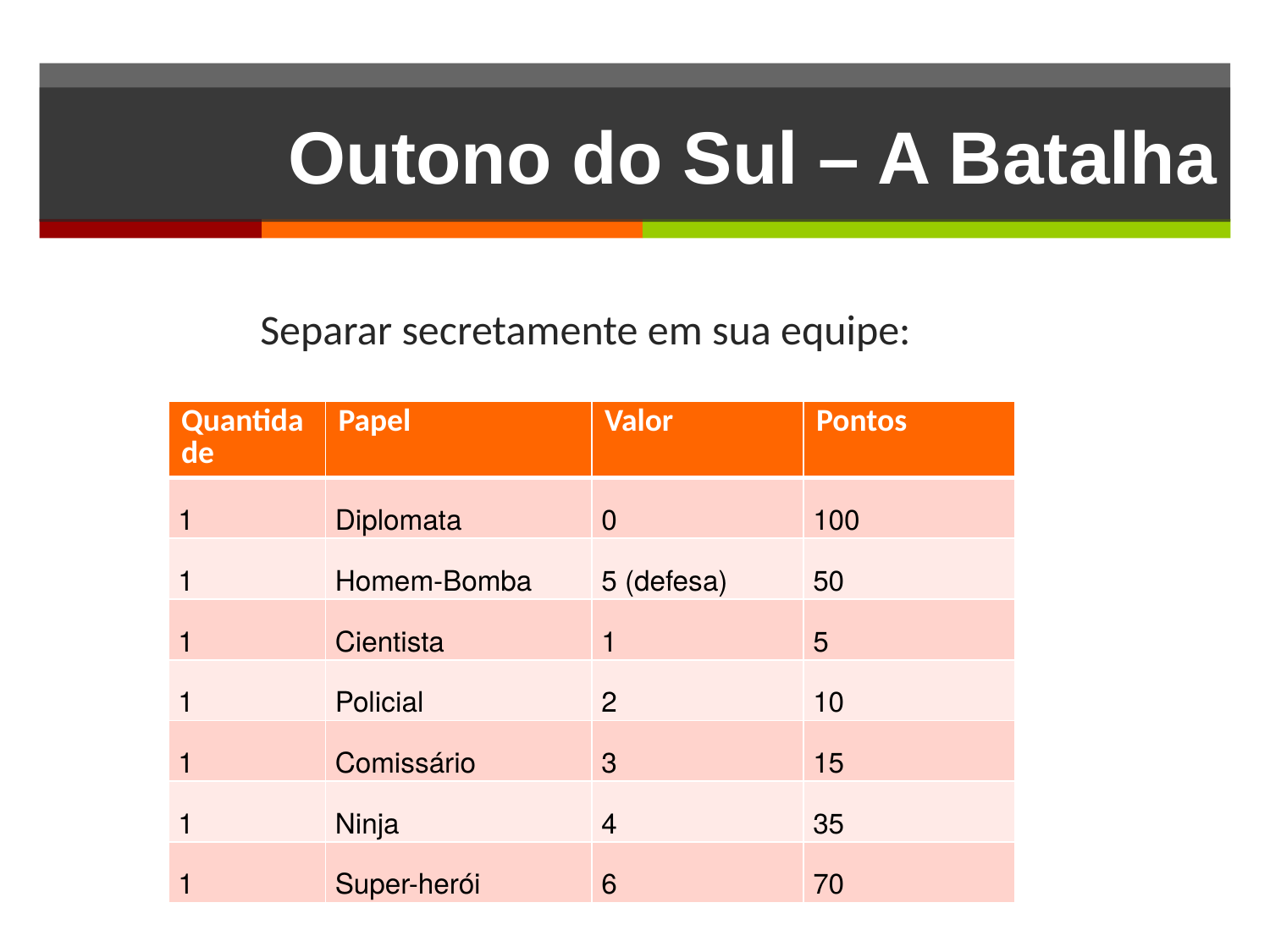

# Outono do Sul – A Batalha
Separar secretamente em sua equipe:

| Quantidade | Papel | Valor | Pontos |
| --- | --- | --- | --- |
| 1 | Diplomata | 0 | 100 |
| 1 | Homem-Bomba | 5 (defesa) | 50 |
| 1 | Cientista | 1 | 5 |
| 1 | Policial | 2 | 10 |
| 1 | Comissário | 3 | 15 |
| 1 | Ninja | 4 | 35 |
| 1 | Super-herói | 6 | 70 |